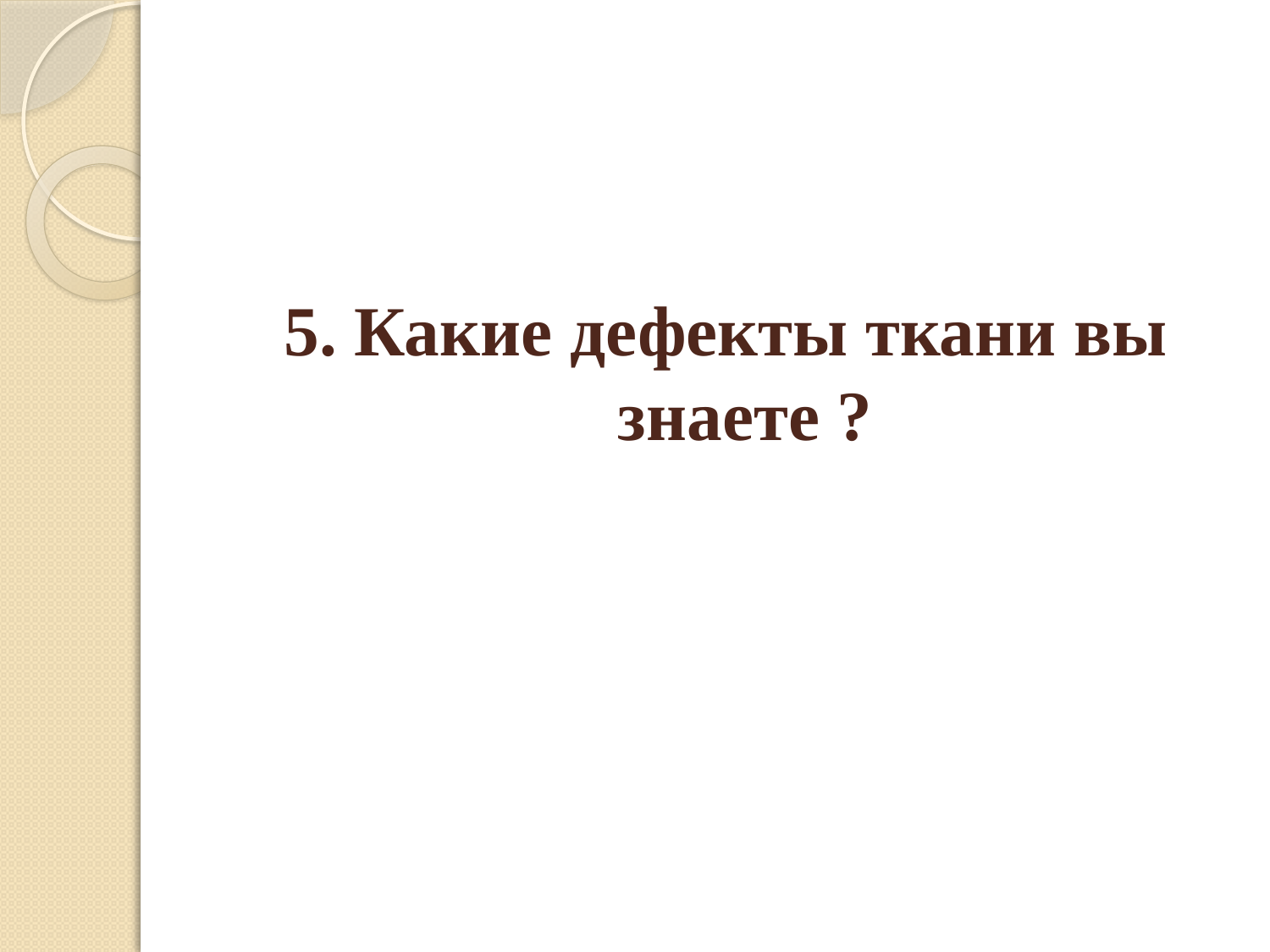

#

5. Какие дефекты ткани вы знаете ?